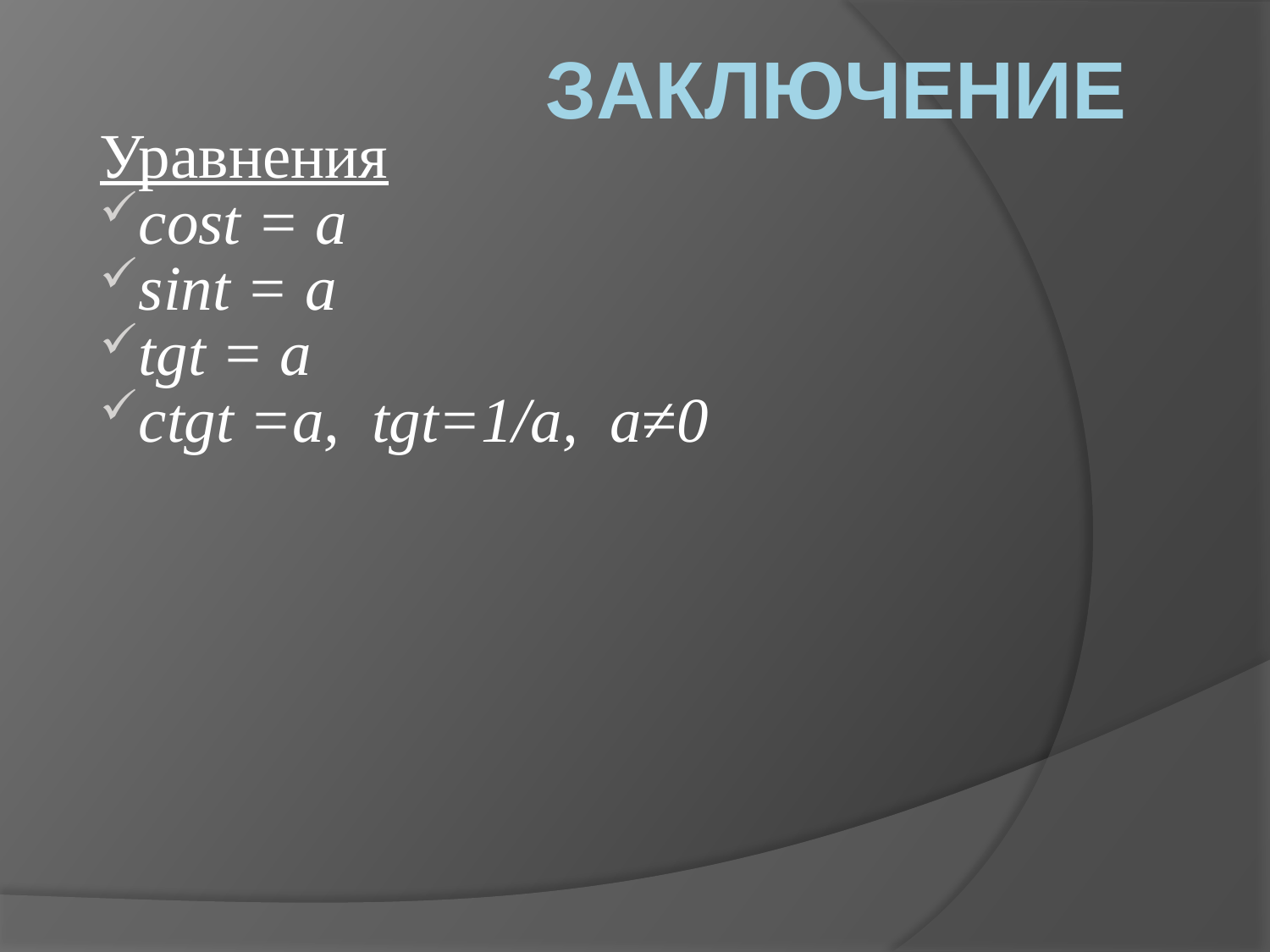

# Заключение
Уравнения
cost = a
sint = a
tgt = a
ctgt =a,  tgt=1/a,  a≠0